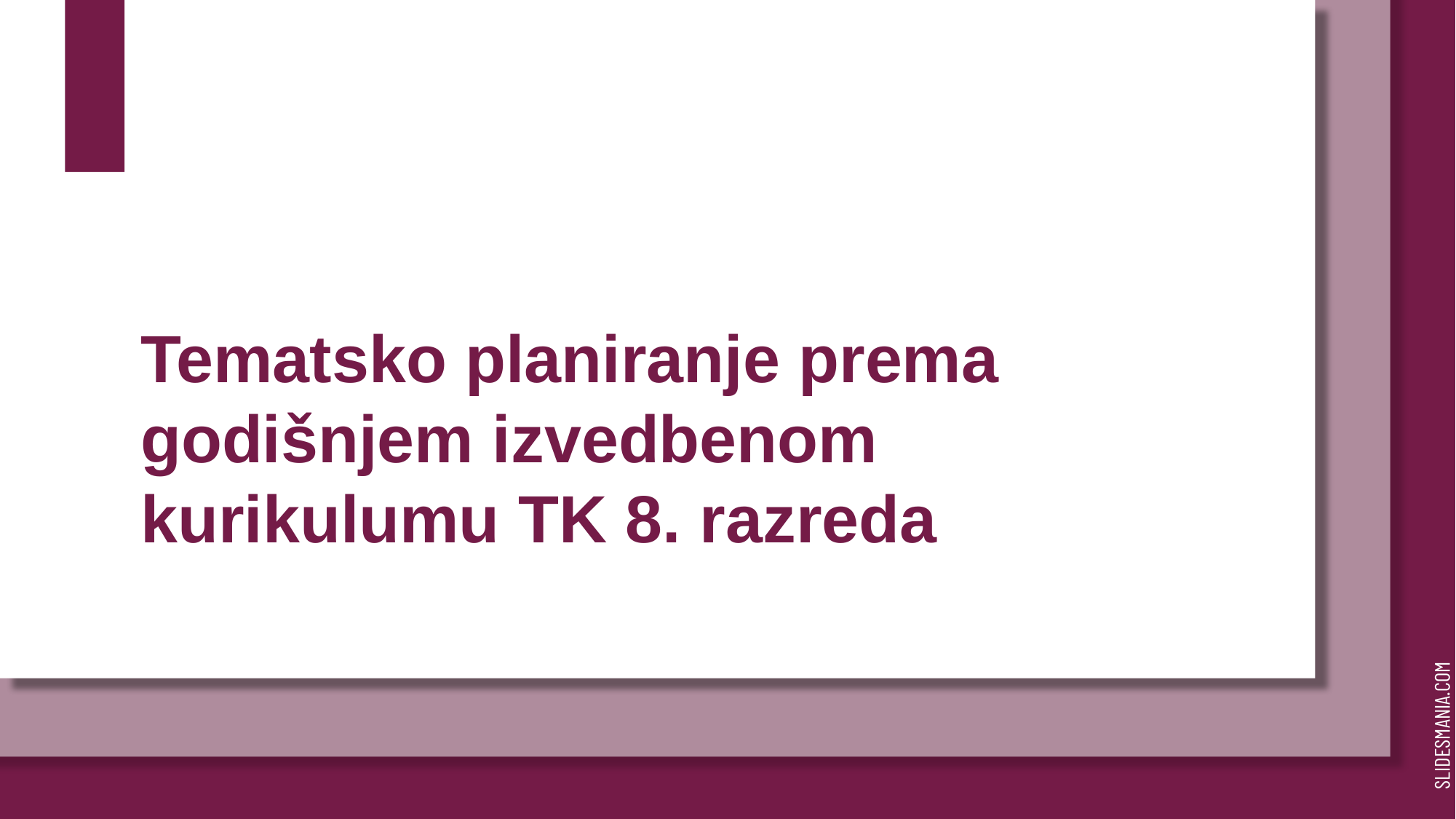

Tematsko planiranje prema godišnjem izvedbenom kurikulumu TK 8. razreda